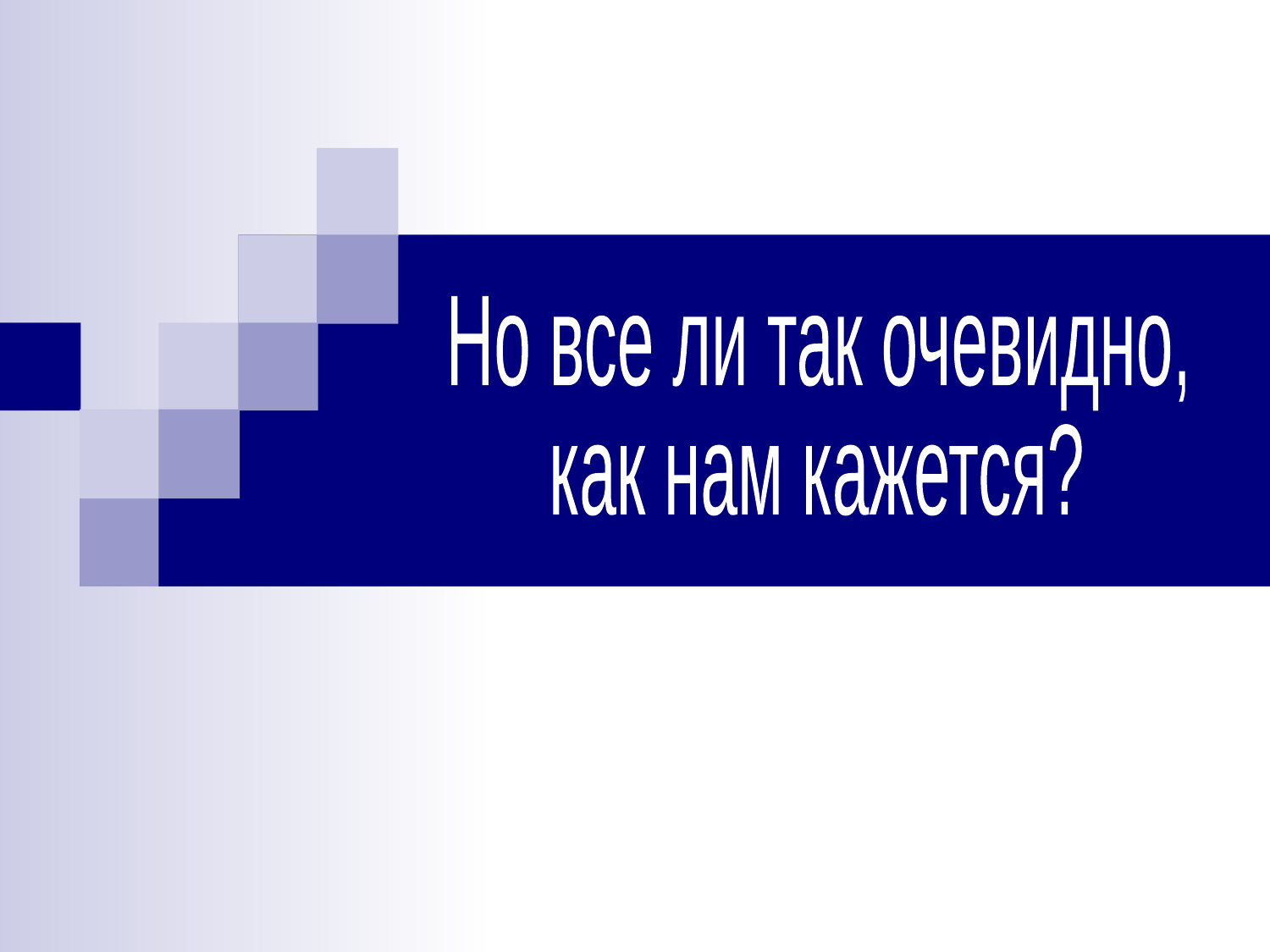

Но все ли так очевидно,
как нам кажется?